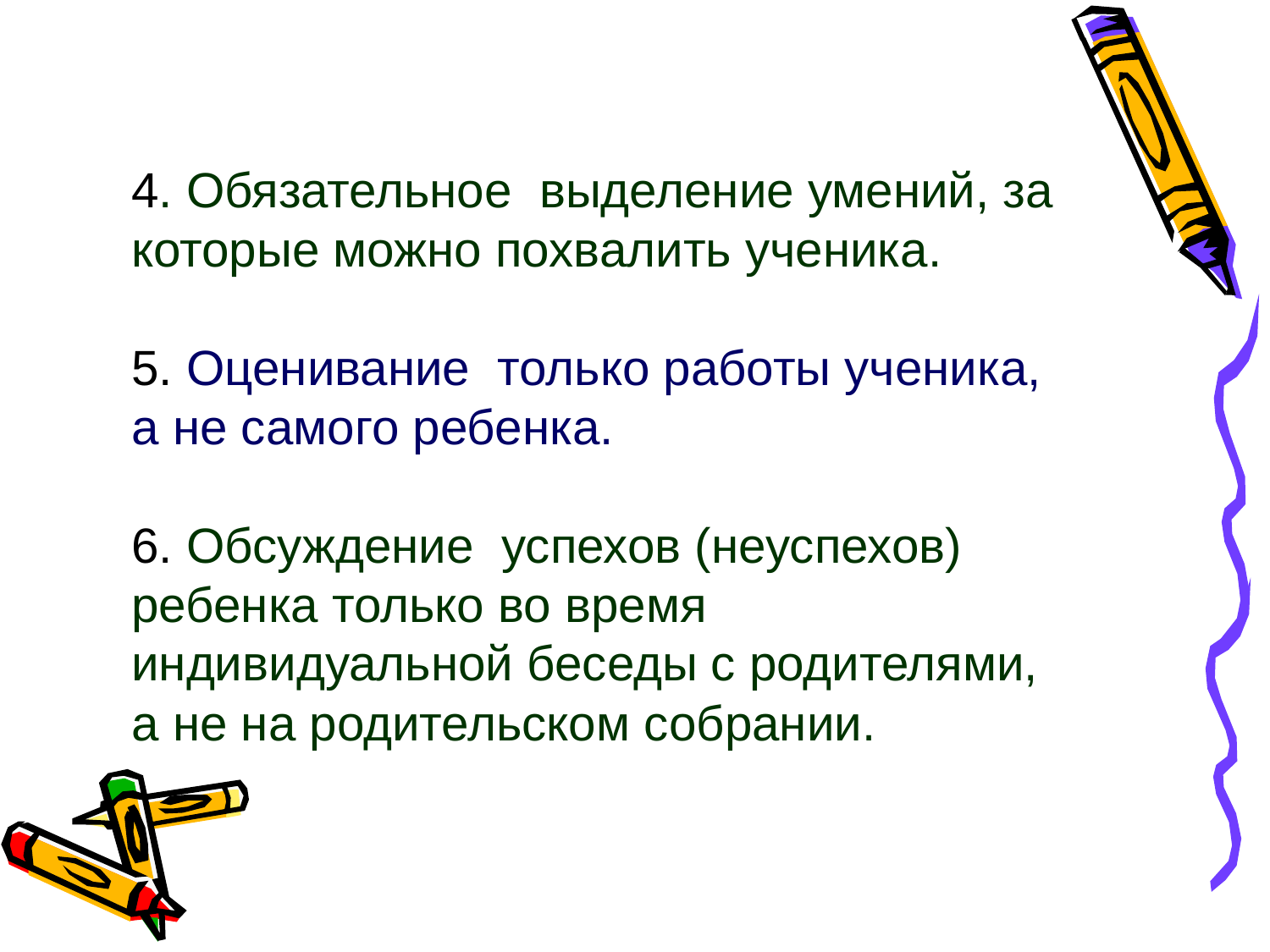

4. Обязательное  выделение умений, за которые можно похвалить ученика.

5. Оценивание  только работы ученика, а не самого ребенка.

6. Обсуждение  успехов (неуспехов) ребенка только во время индивидуальной беседы с родителями, а не на родительском собрании.